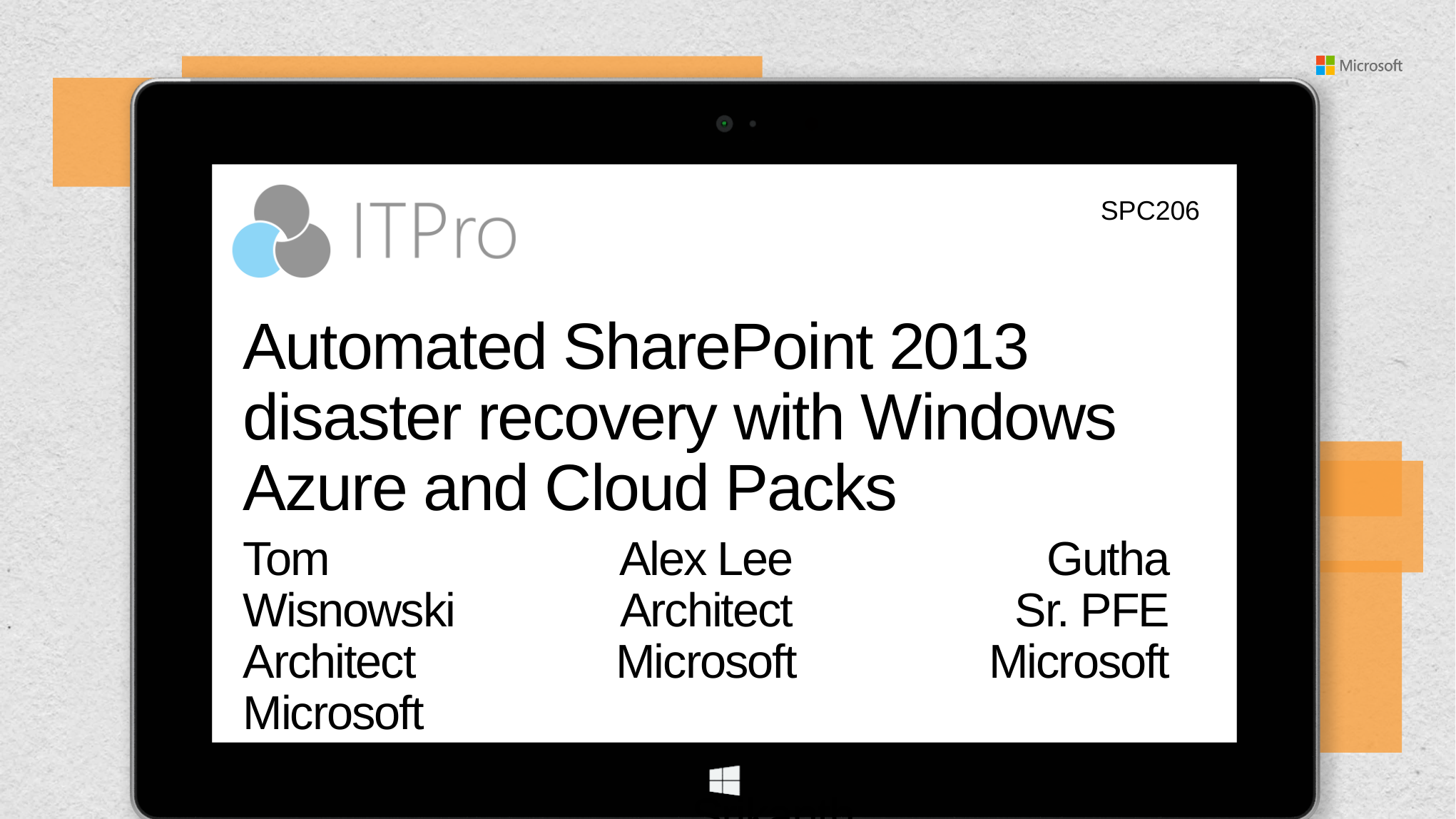

SPC206
# Automated SharePoint 2013 disaster recovery with Windows Azure and Cloud Packs
Tom Wisnowski
Architect
Microsoft

Alex Lee
Architect
Microsoft

Srikanth Gutha
Sr. PFE
Microsoft